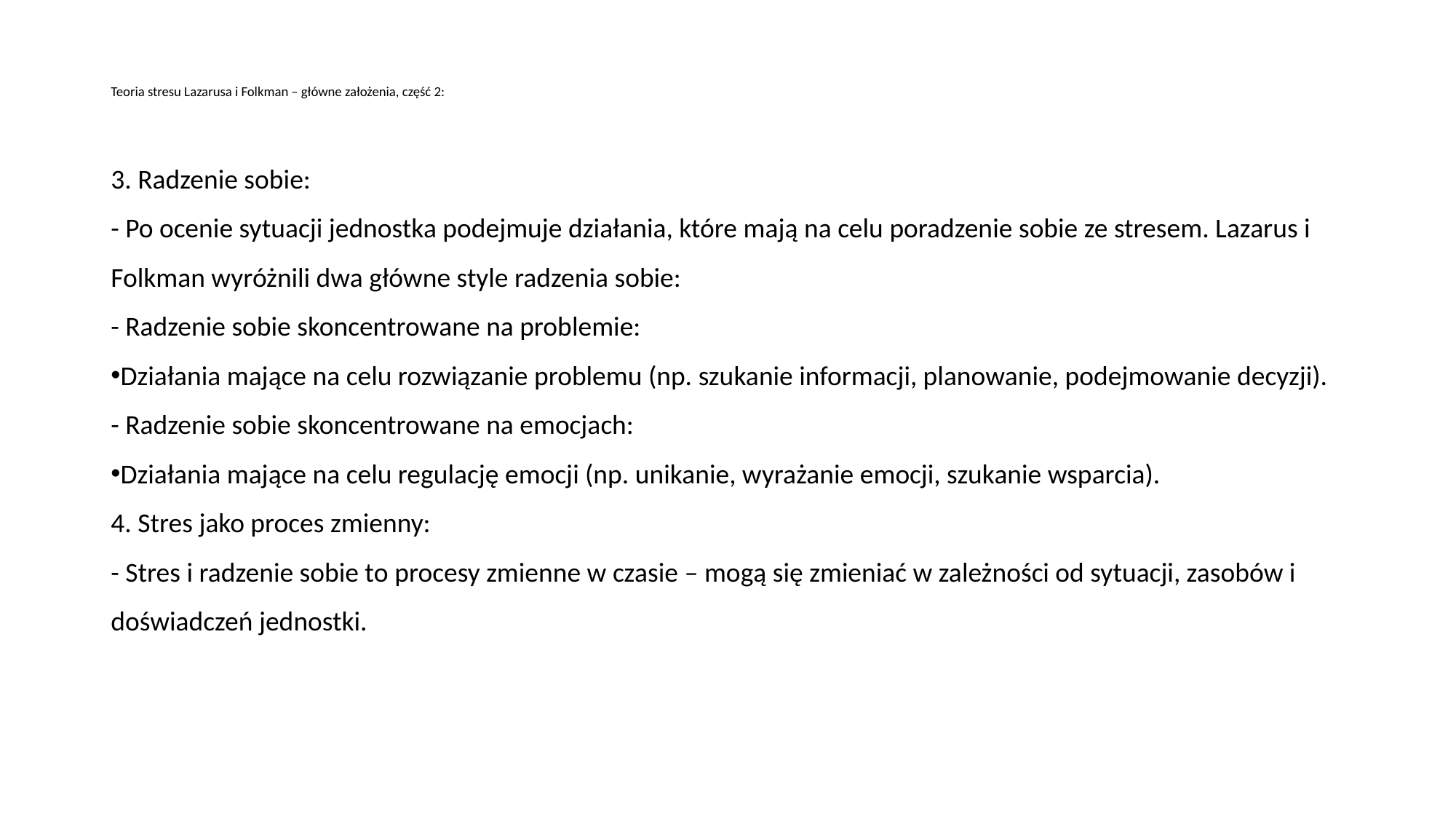

# Teoria stresu Lazarusa i Folkman – główne założenia, część 2:
3. Radzenie sobie:
- Po ocenie sytuacji jednostka podejmuje działania, które mają na celu poradzenie sobie ze stresem. Lazarus i Folkman wyróżnili dwa główne style radzenia sobie:
- Radzenie sobie skoncentrowane na problemie:
Działania mające na celu rozwiązanie problemu (np. szukanie informacji, planowanie, podejmowanie decyzji).
- Radzenie sobie skoncentrowane na emocjach:
Działania mające na celu regulację emocji (np. unikanie, wyrażanie emocji, szukanie wsparcia).
4. Stres jako proces zmienny:
- Stres i radzenie sobie to procesy zmienne w czasie – mogą się zmieniać w zależności od sytuacji, zasobów i doświadczeń jednostki.